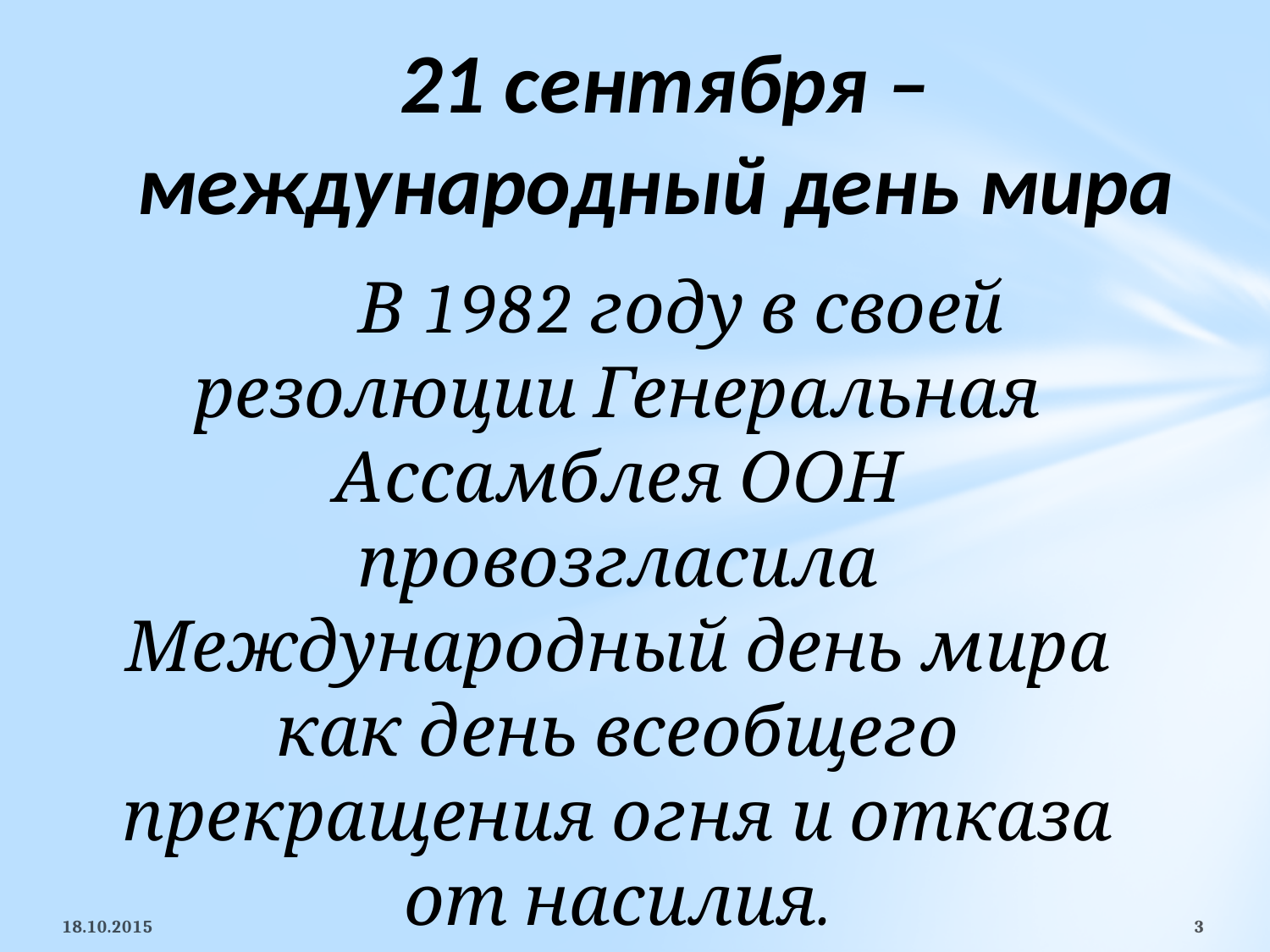

# 21 сентября – международный день мира
	В 1982 году в своей резолюции Генеральная Ассамблея ООН провозгласила Международный день мира как день всеобщего прекращения огня и отказа от насилия.
18.10.2015
3